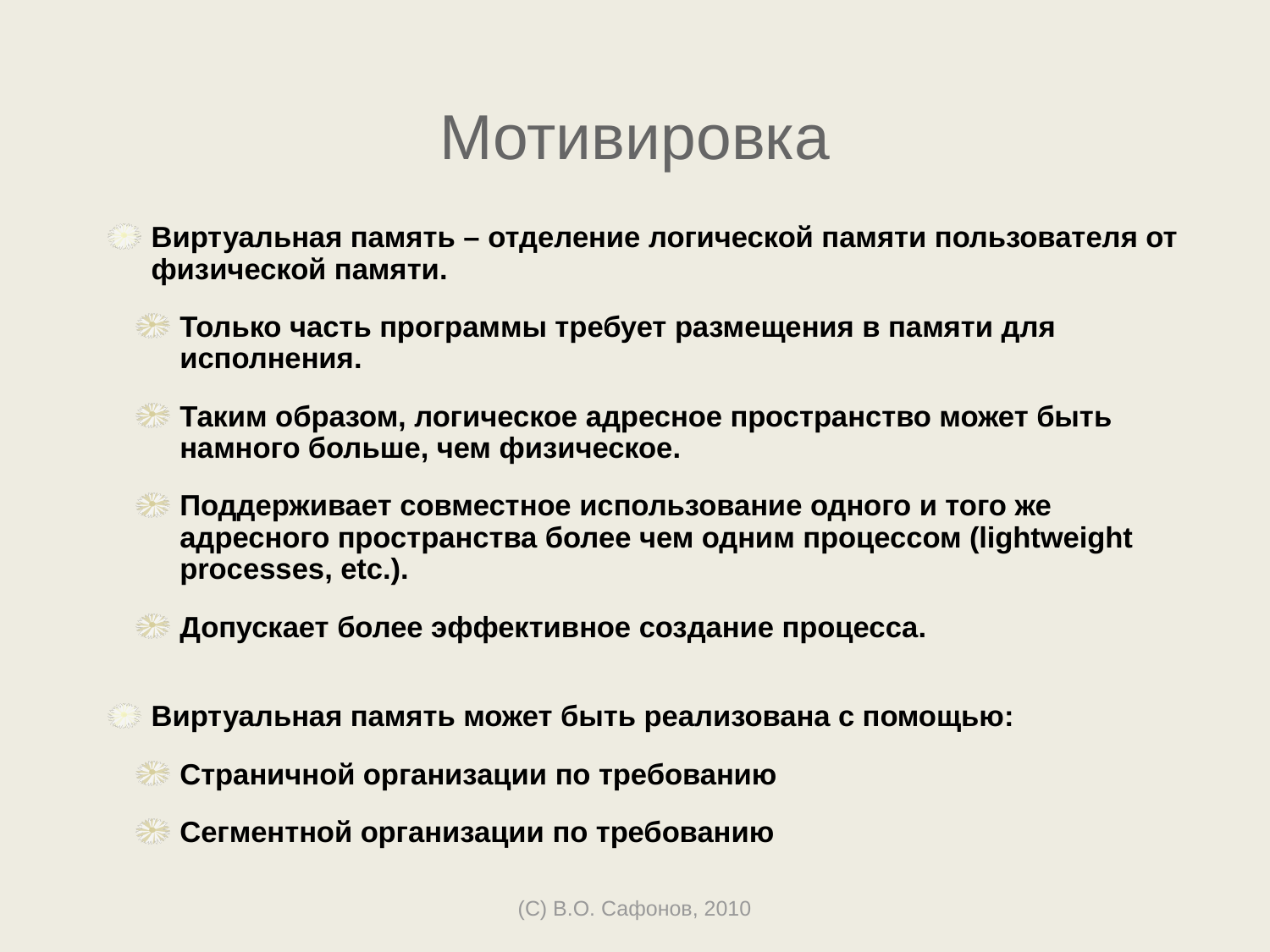

# Мотивировка
Виртуальная память – отделение логической памяти пользователя от физической памяти.
Только часть программы требует размещения в памяти для исполнения.
Таким образом, логическое адресное пространство может быть намного больше, чем физическое.
Поддерживает совместное использование одного и того же адресного пространства более чем одним процессом (lightweight processes, etc.).
Допускает более эффективное создание процесса.
Виртуальная память может быть реализована с помощью:
Страничной организации по требованию
Сегментной организации по требованию

(C) В.О. Сафонов, 2010